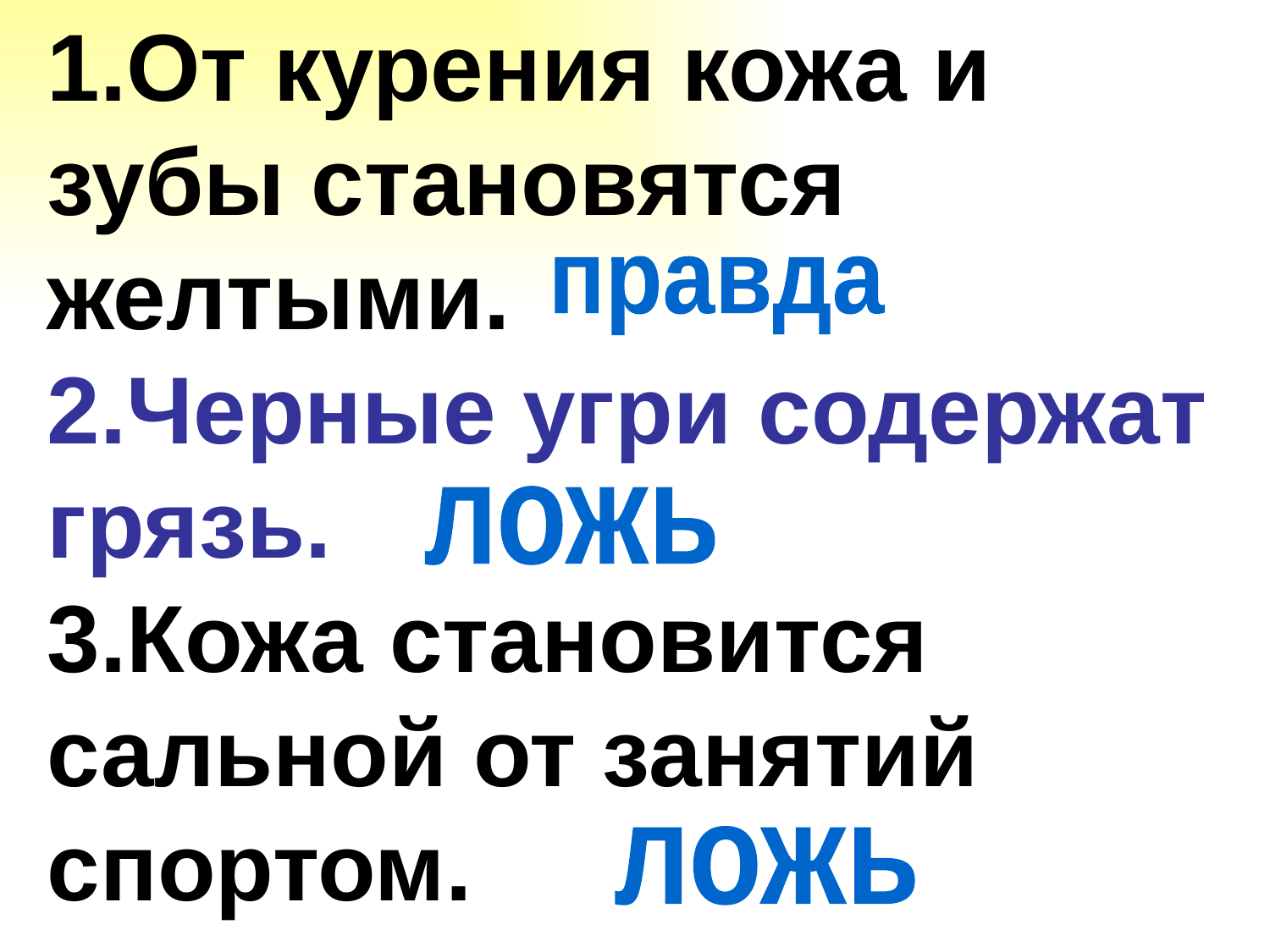

1.От курения кожа и зубы становятся желтыми.
2.Черные угри содержат грязь.
3.Кожа становится сальной от занятий спортом.
правда
ложь
ложь